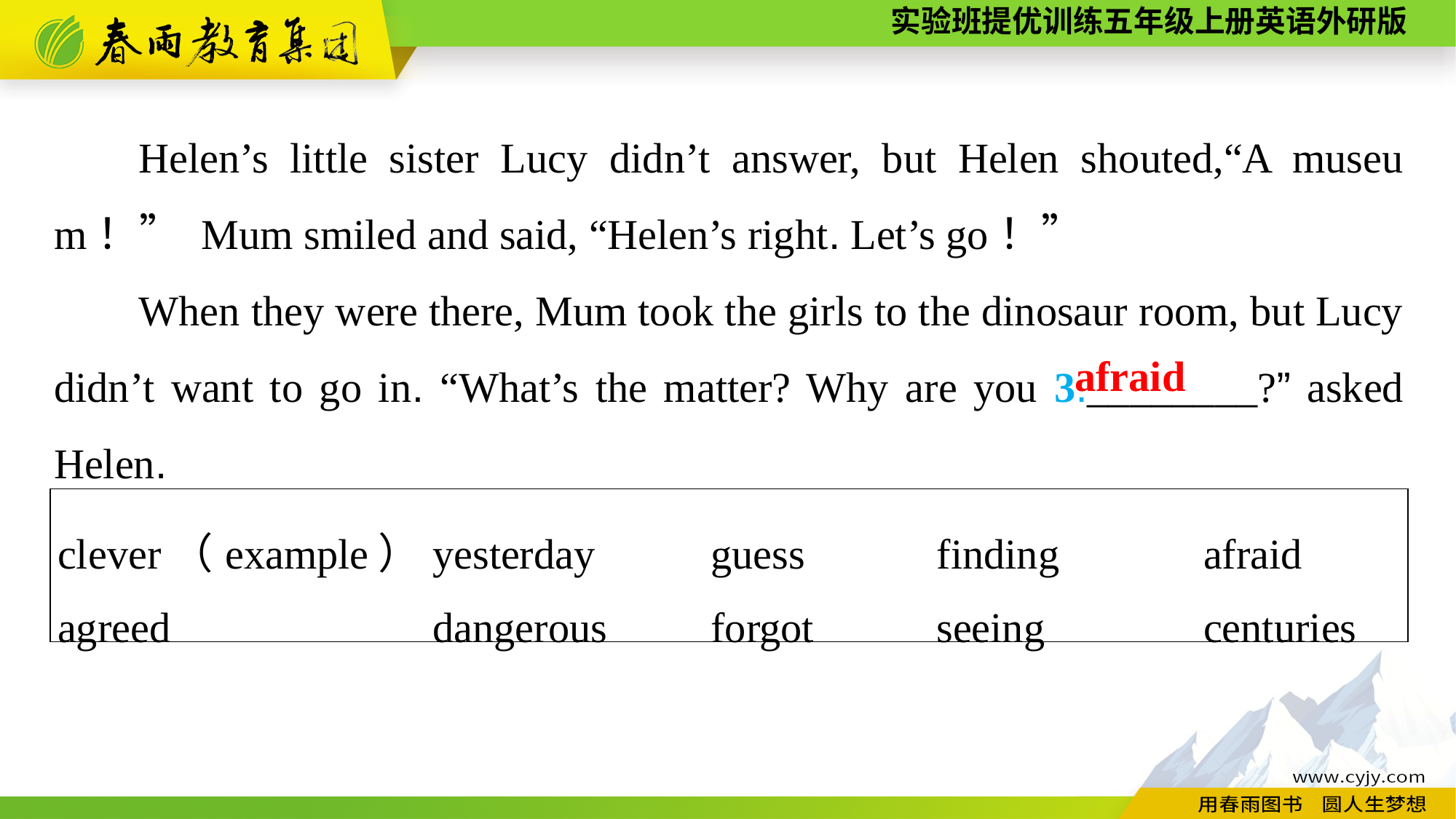

Helen’s little sister Lucy didn’t answer, but Helen shouted,“A museum！” Mum smiled and said, “Helen’s right. Let’s go！”
When they were there, Mum took the girls to the dinosaur room, but Lucy didn’t want to go in. “What’s the matter? Why are you 3.________?” asked Helen.
afraid
| clever（example） yesterday guess finding afraid　 agreed dangerous forgot seeing centuries |
| --- |